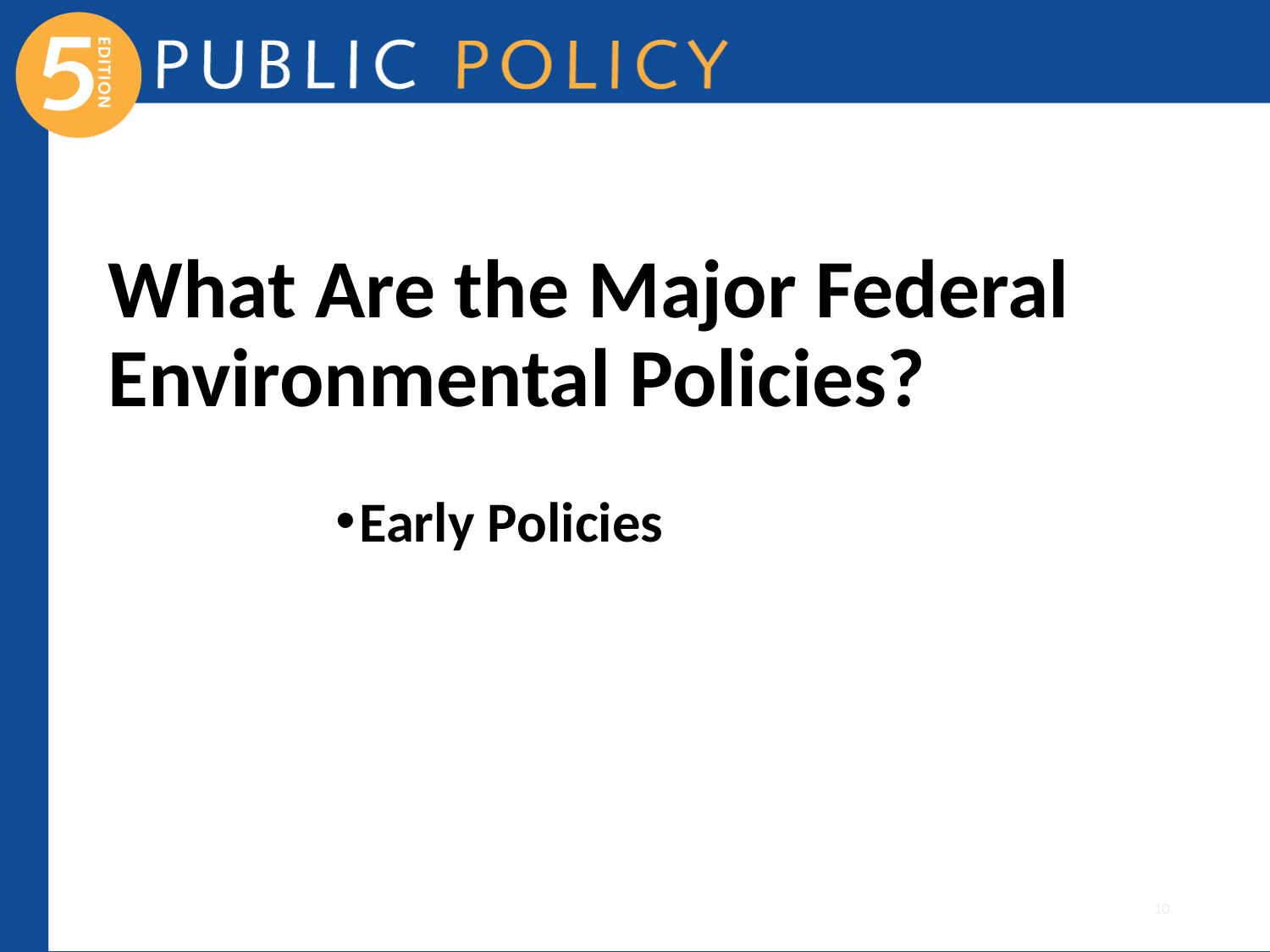

# What Are the Major Federal Environmental Policies?
Early Policies
10